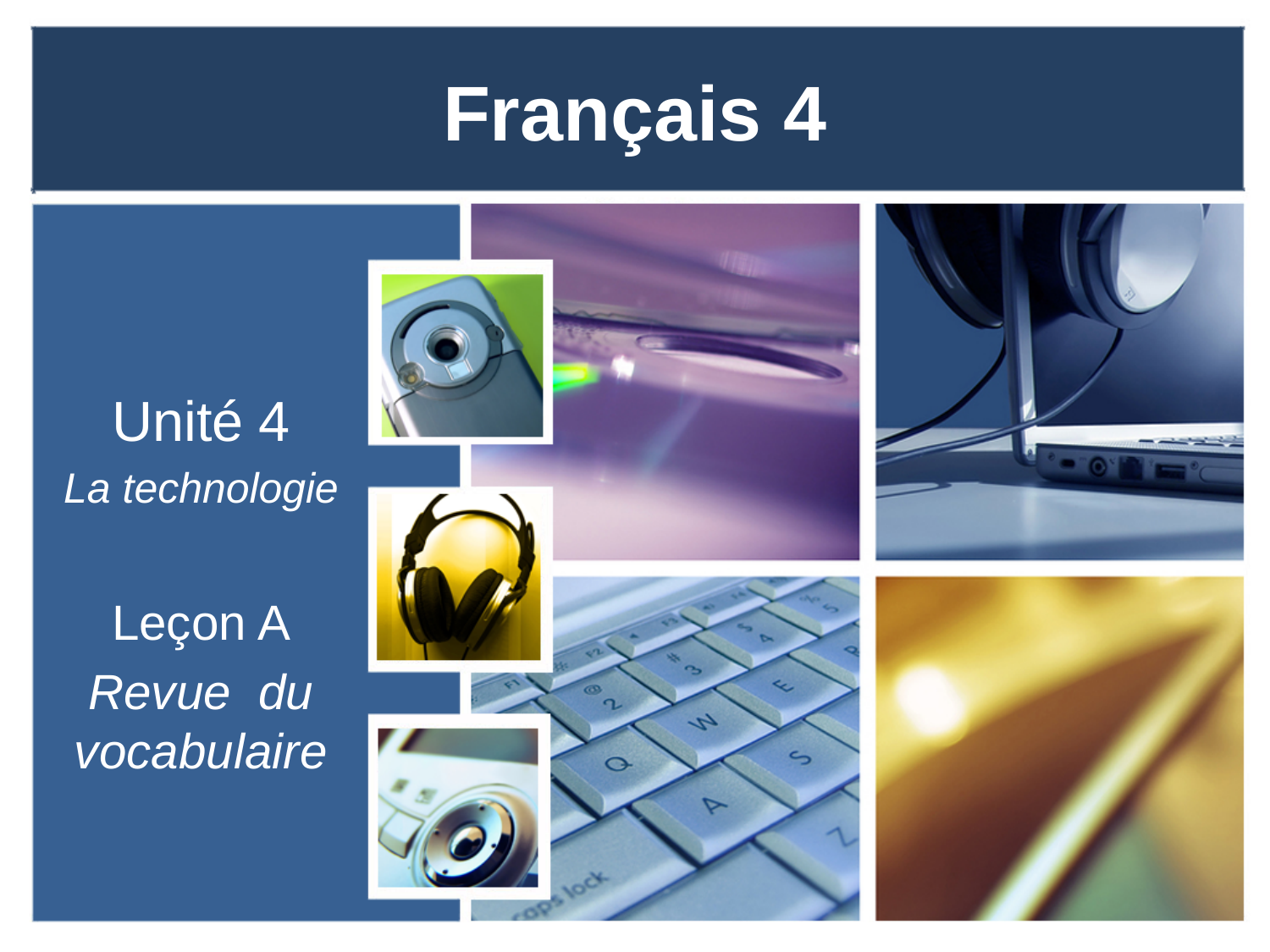

# Français 4
Unité 4
La technologie

Leçon A
Revue  du vocabulaire